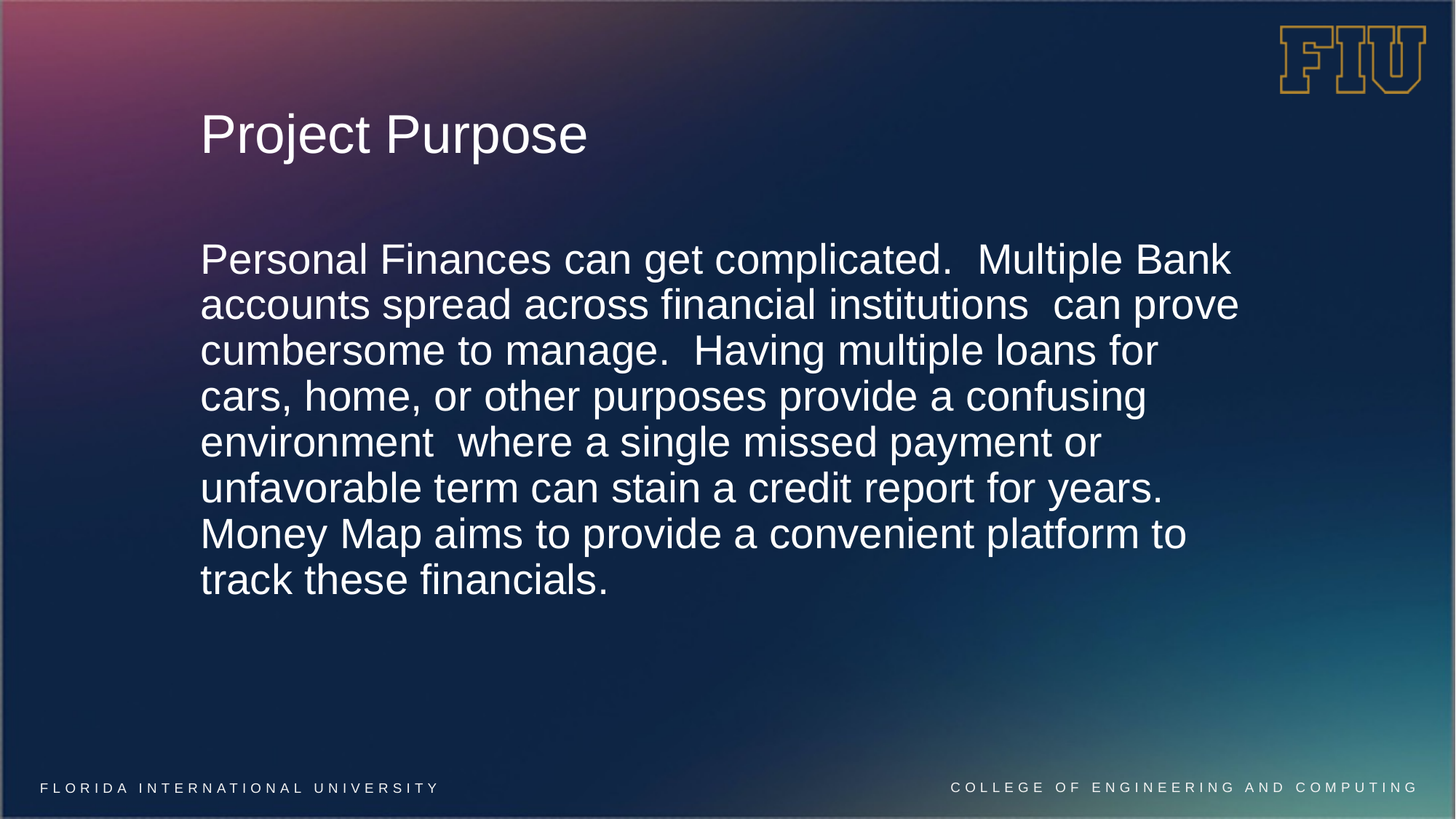

# Project Purpose
Personal Finances can get complicated.  Multiple Bank accounts spread across financial institutions  can prove cumbersome to manage.  Having multiple loans for cars, home, or other purposes provide a confusing environment  where a single missed payment or unfavorable term can stain a credit report for years. Money Map aims to provide a convenient platform to track these financials.